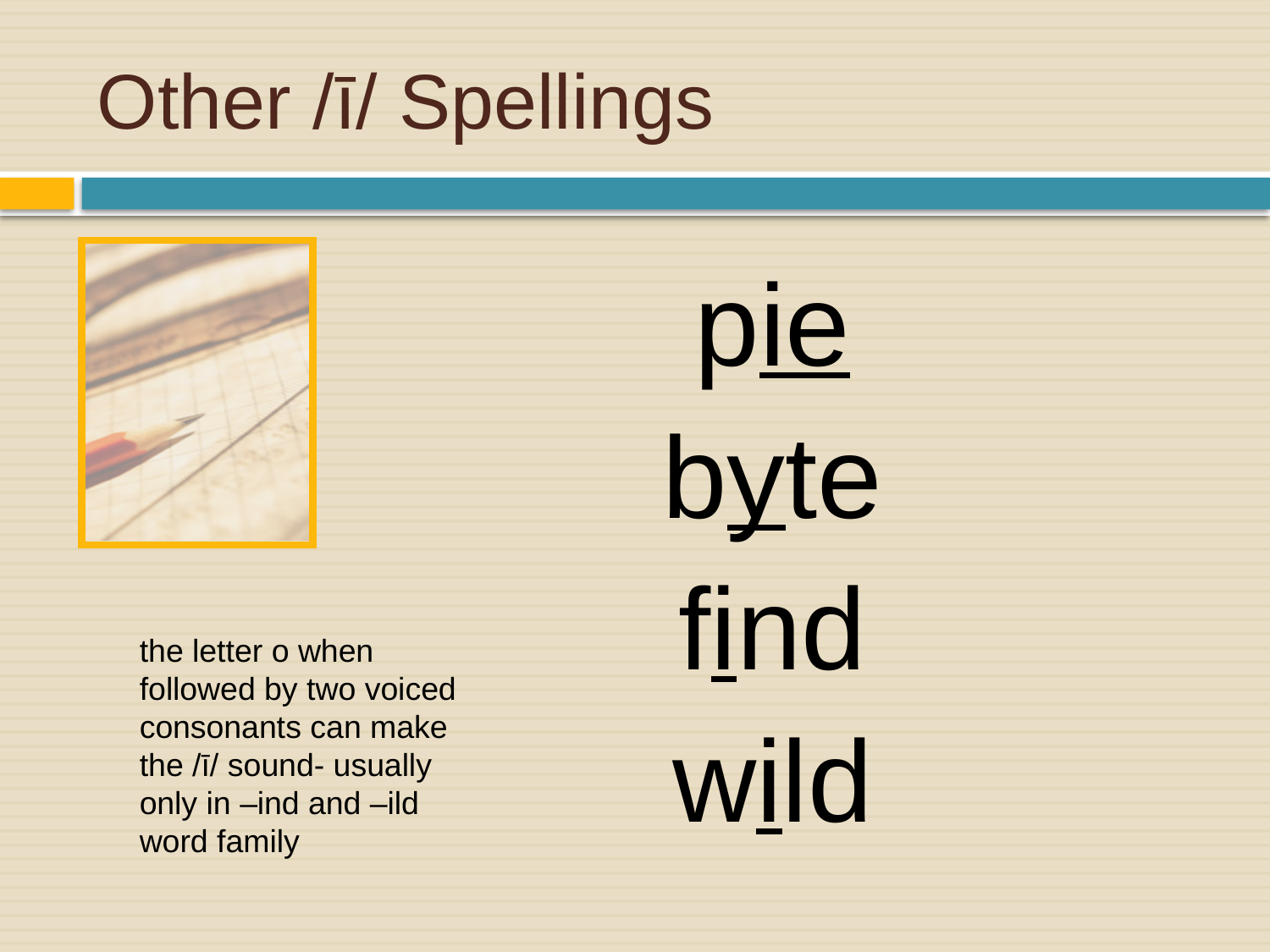

# Other /ī/ Spellings
pie
byte
find
wild
the letter o when followed by two voiced consonants can make the /ī/ sound- usually only in –ind and –ild word family